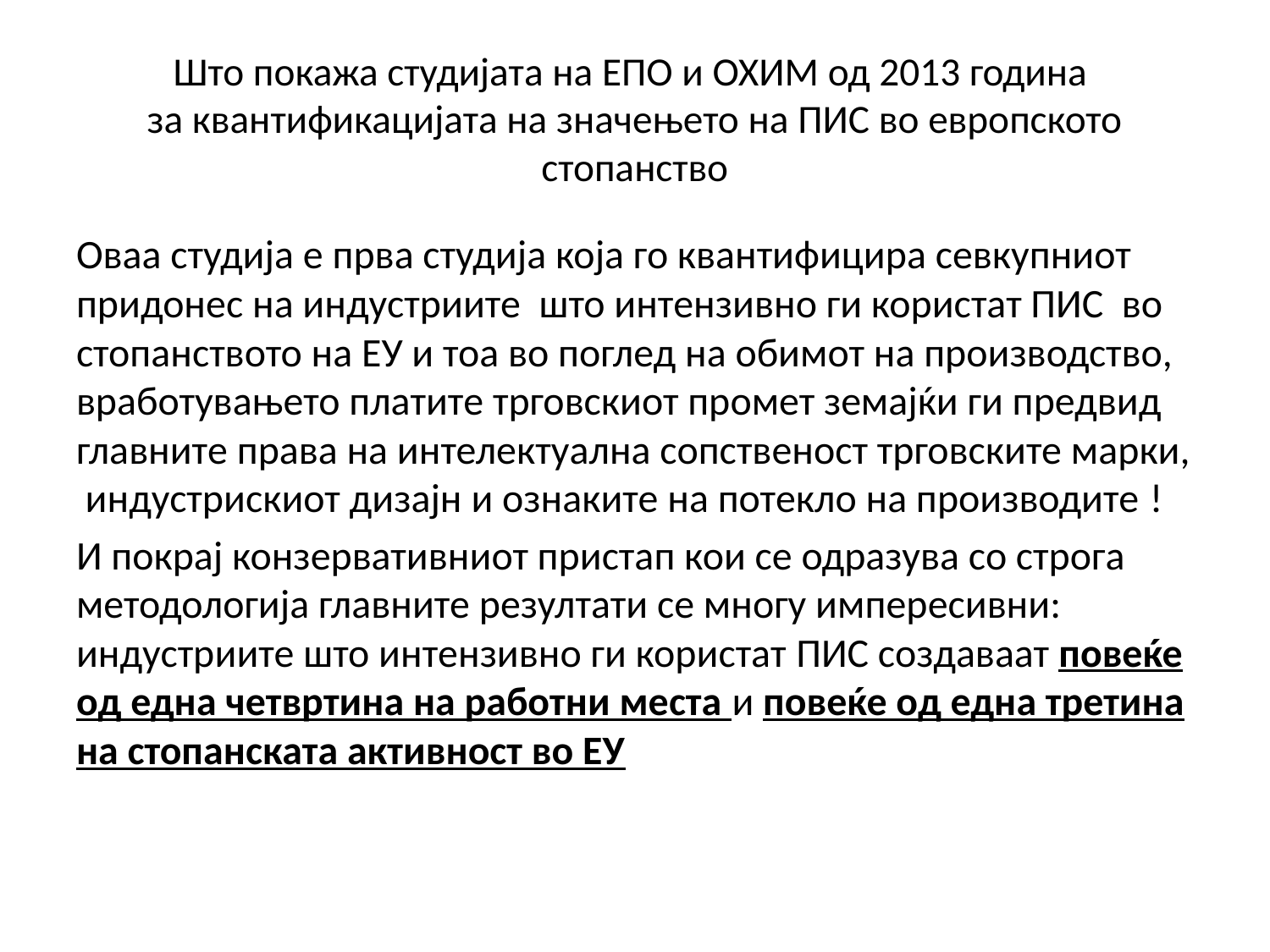

# Што покажа студијата на ЕПО и ОХИМ од 2013 година за квантификацијата на значењето на ПИС во европското стопанство
Оваа студија е прва студија која го квантифицира севкупниот придонес на индустриите  што интензивно ги користат ПИС  во стопанството на ЕУ и тоа во поглед на обимот на производство, вработувањето платите трговскиот промет земајќи ги предвид главните права на интелектуална сопственост трговските марки,  индустрискиот дизајн и ознаките на потекло на производите !
И покрај конзервативниот пристап кои се одразува со строга методологија главните резултати се многу импересивни:  индустриите што интензивно ги користат ПИС создаваат повеќе од една четвртина на работни места и повеќе од една третина на стопанската активност во ЕУ